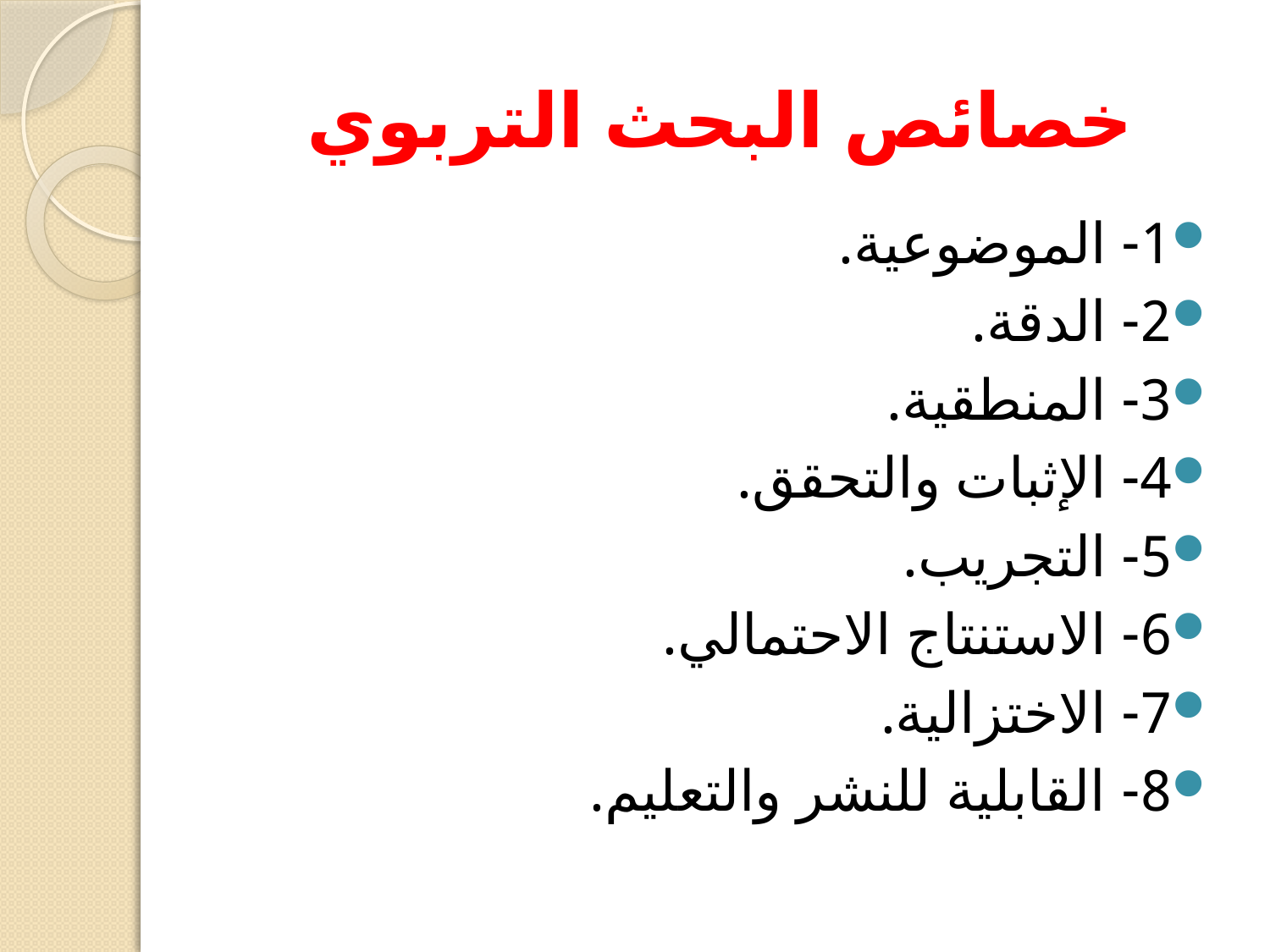

# خصائص البحث التربوي
1- الموضوعية.
2- الدقة.
3- المنطقية.
4- الإثبات والتحقق.
5- التجريب.
6- الاستنتاج الاحتمالي.
7- الاختزالية.
8- القابلية للنشر والتعليم.